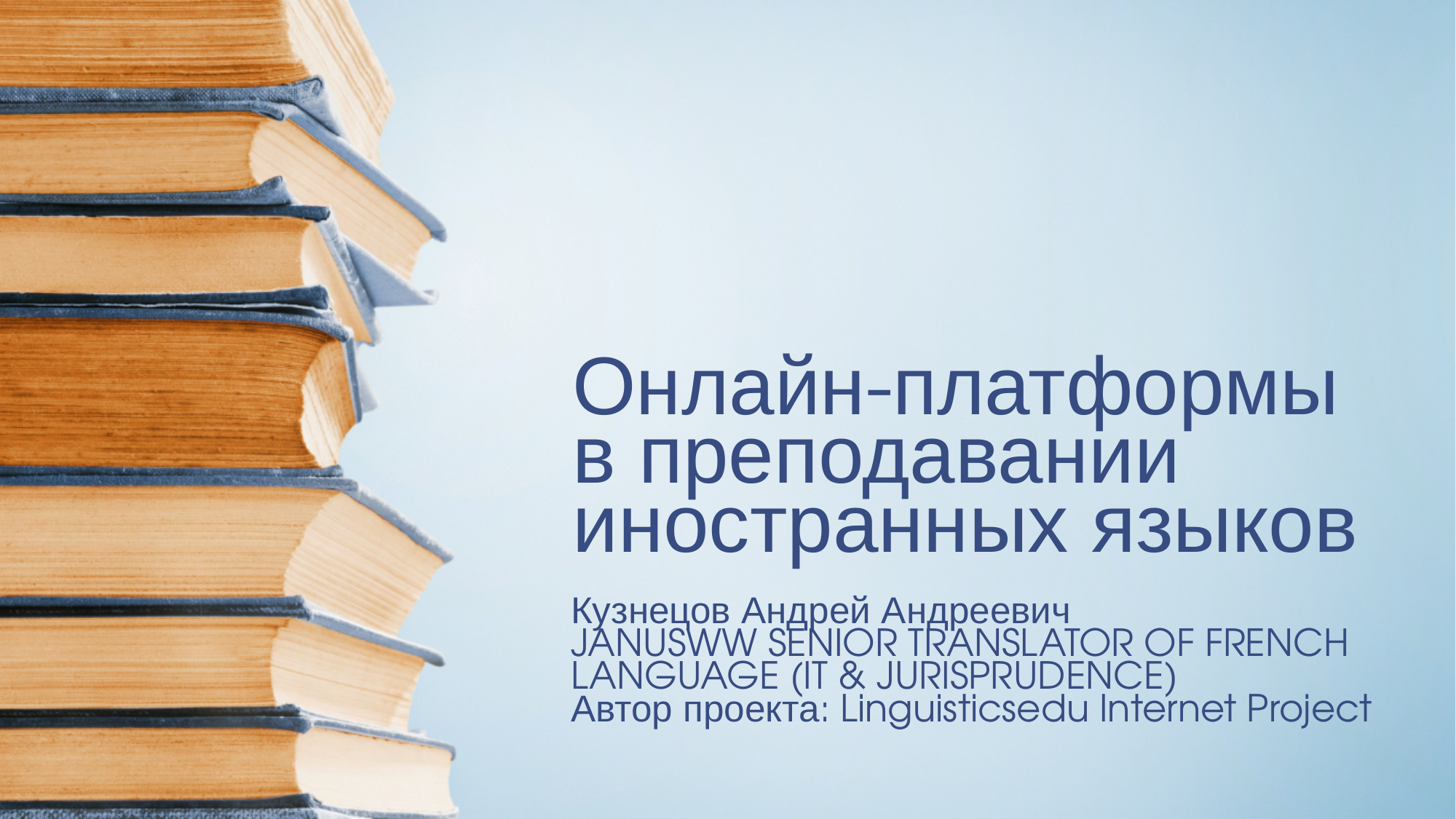

# Онлайн-платформы в преподавании иностранных языков
Кузнецов Андрей Андреевич
JANUSWW SENIOR TRANSLATOR OF FRENCH LANGUAGE (IT & JURISPRUDENCE)
Автор проекта: Linguisticsedu Internet Project